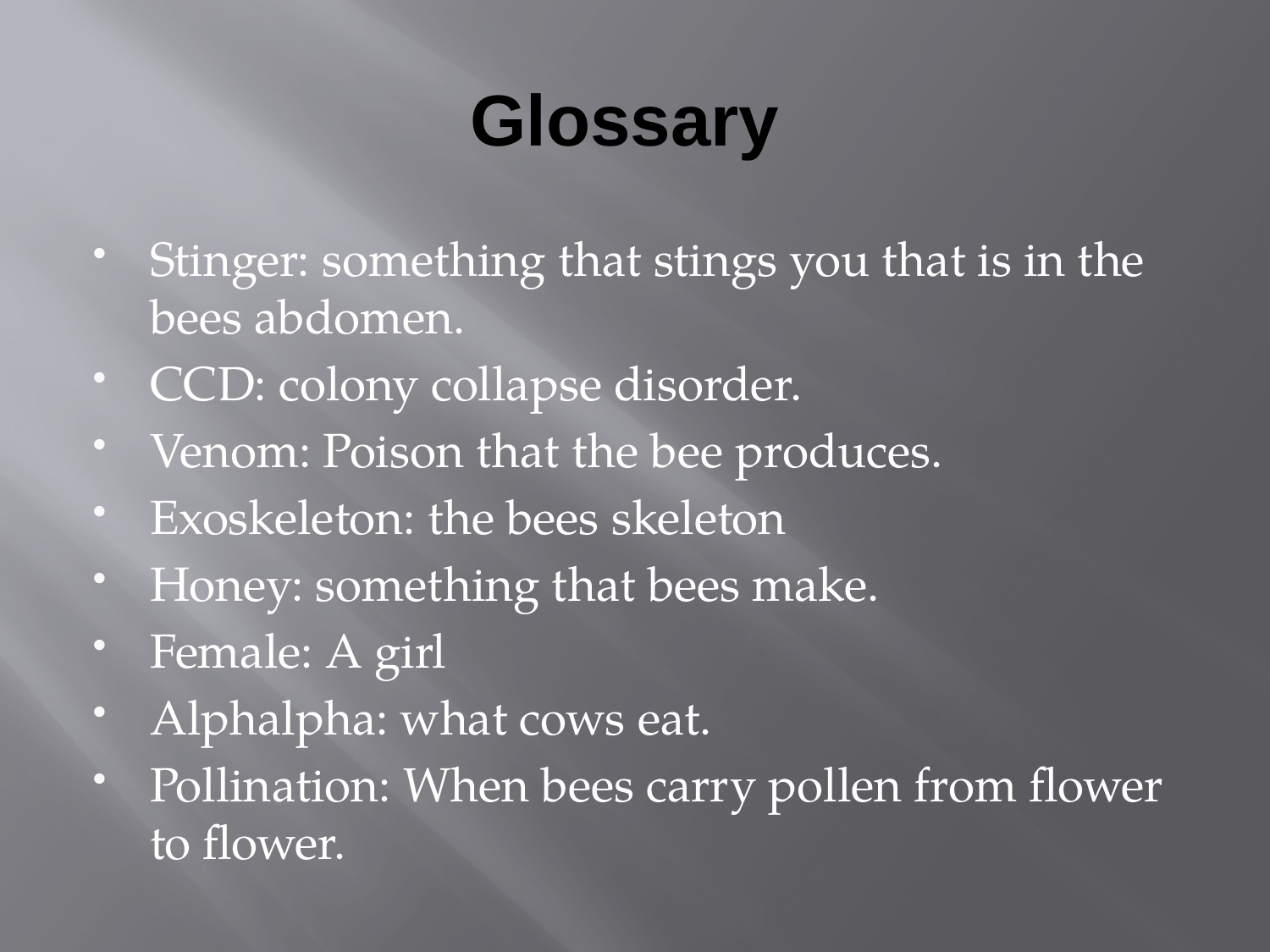

# Glossary
Stinger: something that stings you that is in the bees abdomen.
CCD: colony collapse disorder.
Venom: Poison that the bee produces.
Exoskeleton: the bees skeleton
Honey: something that bees make.
Female: A girl
Alphalpha: what cows eat.
Pollination: When bees carry pollen from flower to flower.